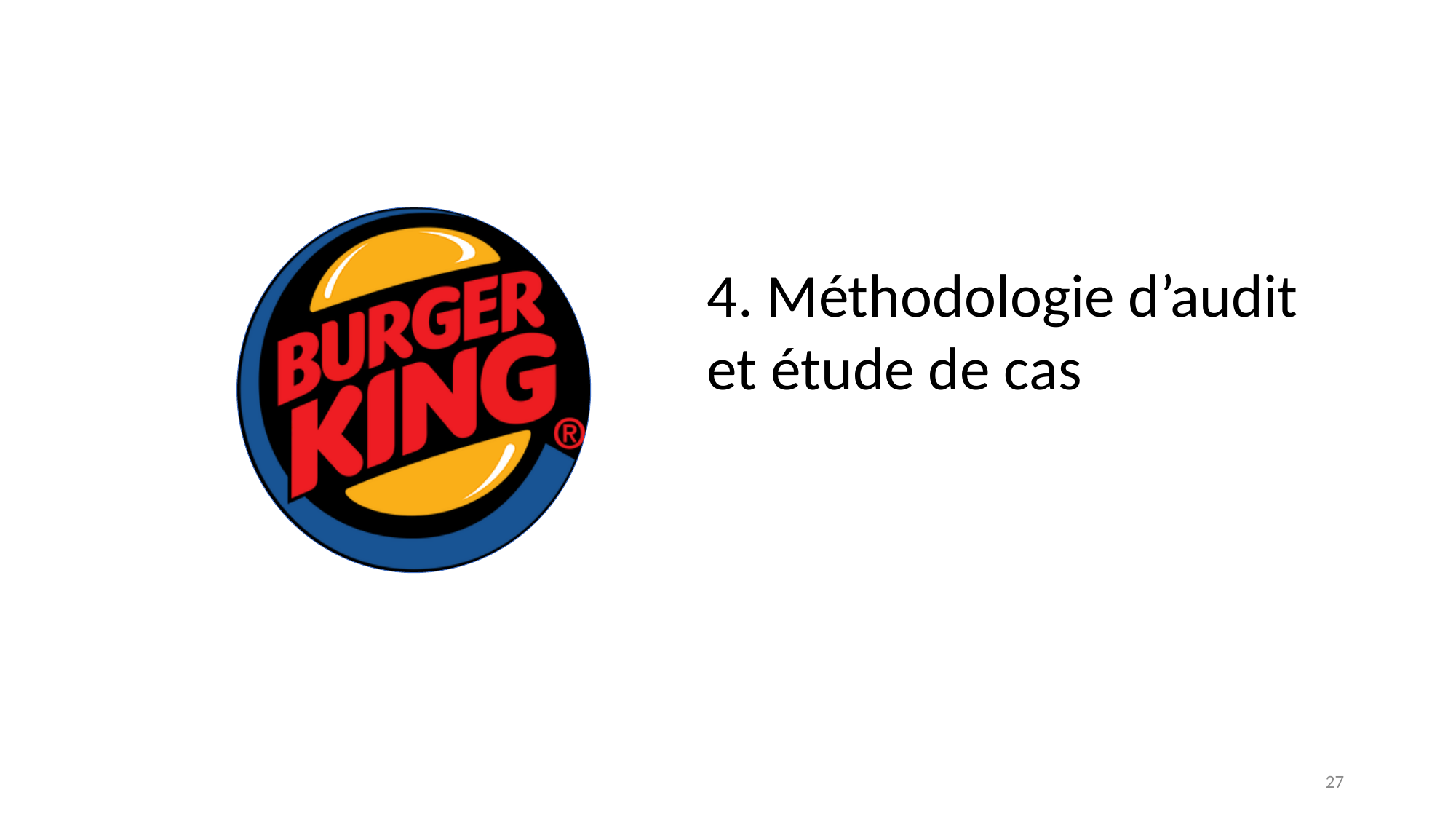

4. Méthodologie d’audit et étude de cas
27